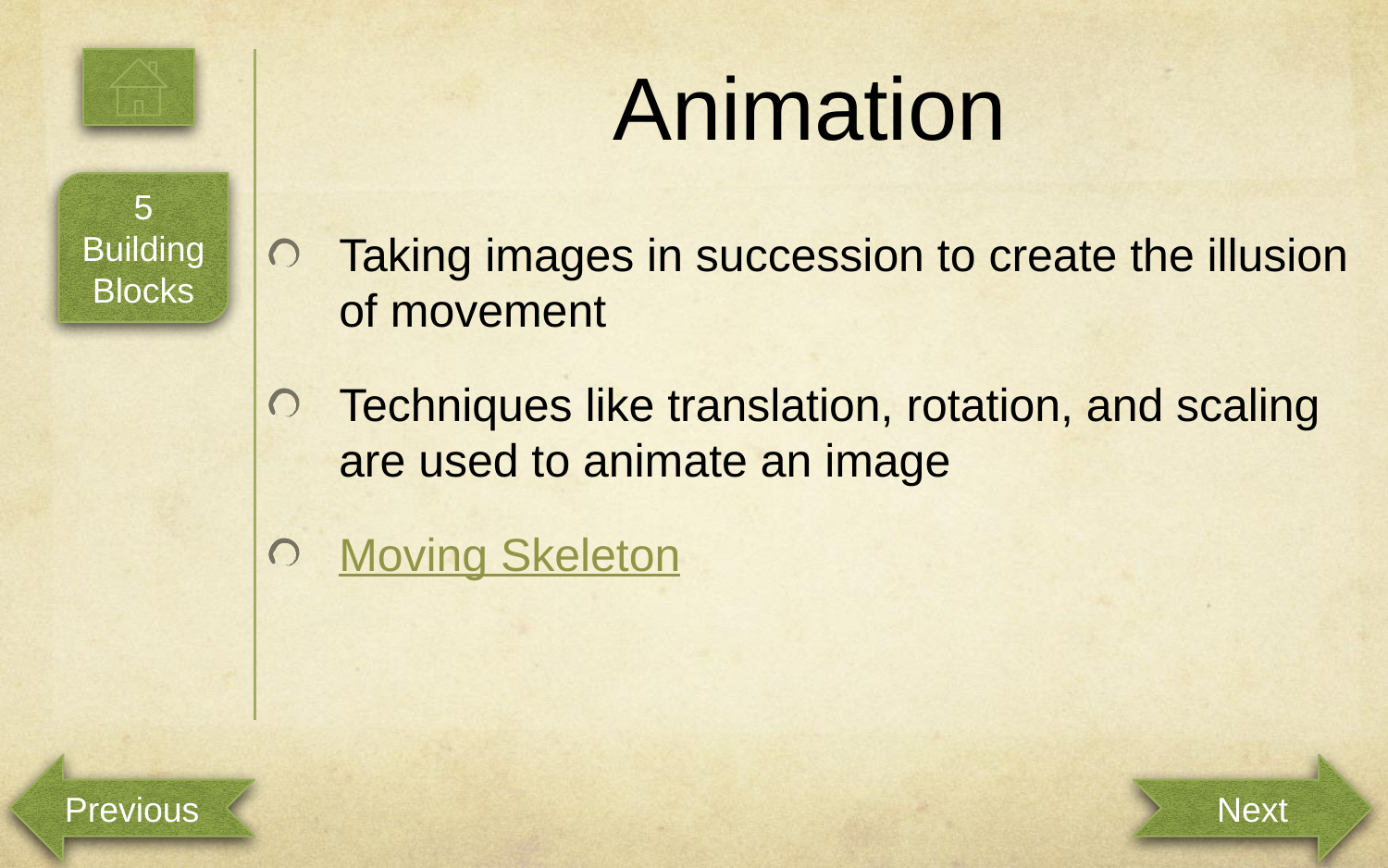

# Animation
5 Building Blocks
Taking images in succession to create the illusion of movement
Techniques like translation, rotation, and scaling are used to animate an image
Moving Skeleton
Previous
Next